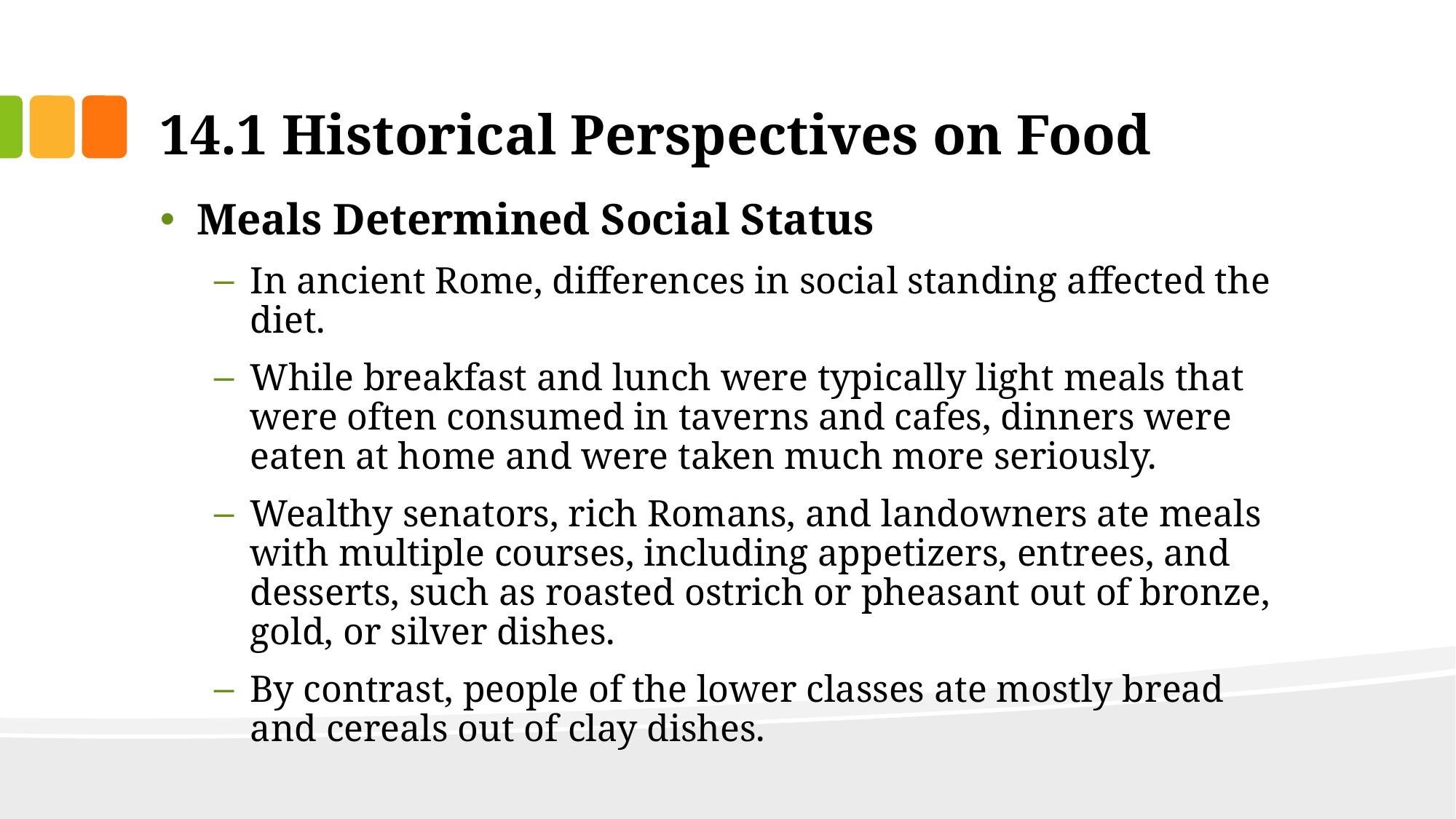

# 14.1 Historical Perspectives on Food
Meals Determined Social Status
In ancient Rome, differences in social standing affected the diet.
While breakfast and lunch were typically light meals that were often consumed in taverns and cafes, dinners were eaten at home and were taken much more seriously.
Wealthy senators, rich Romans, and landowners ate meals with multiple courses, including appetizers, entrees, and desserts, such as roasted ostrich or pheasant out of bronze, gold, or silver dishes.
By contrast, people of the lower classes ate mostly bread and cereals out of clay dishes.